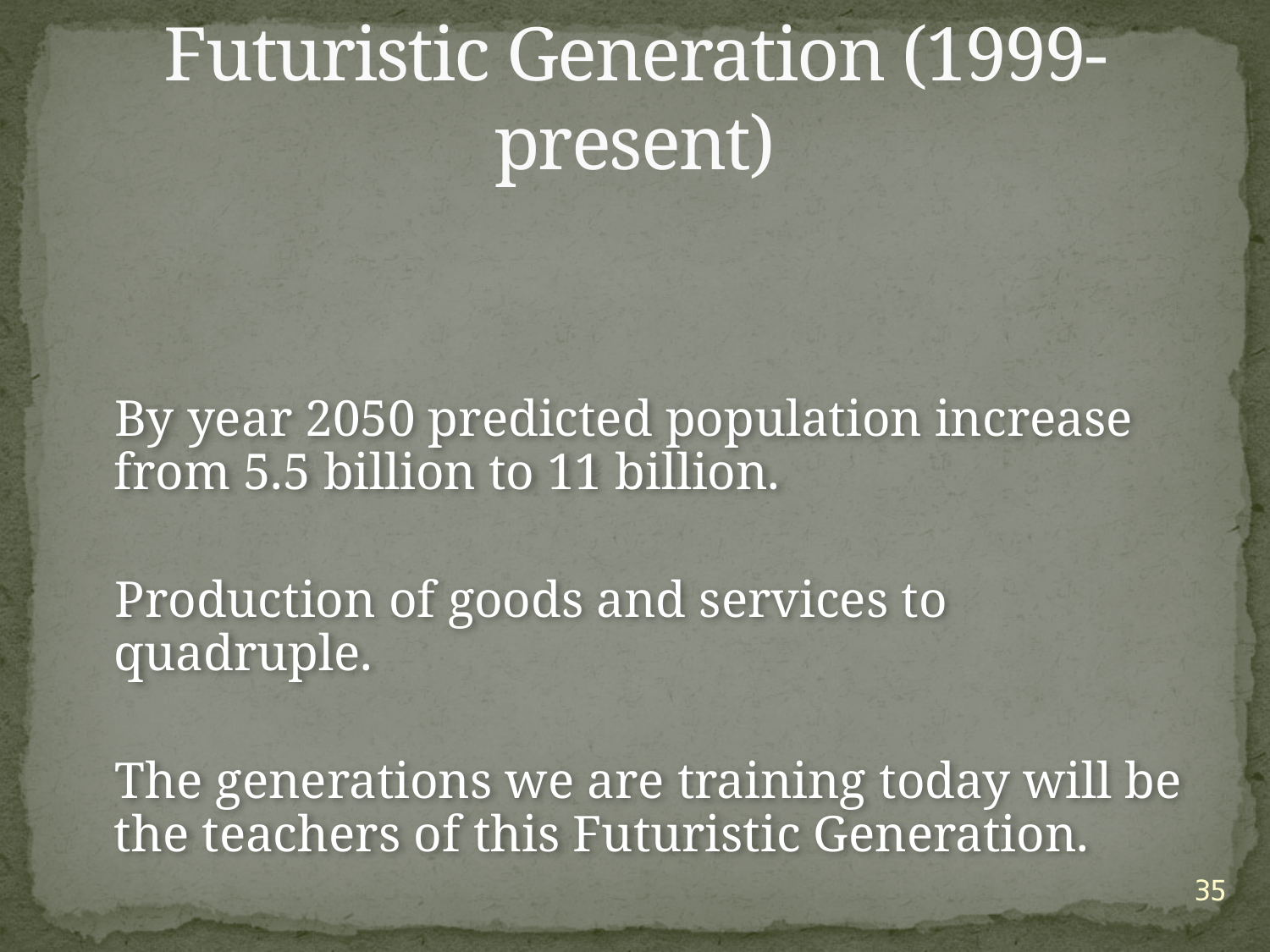

# Futuristic Generation (1999-present)

   By year 2050 predicted population increase from 5.5 billion to 11 billion.

   Production of goods and services to quadruple.

   The generations we are training today will be the teachers of this Futuristic Generation.
35